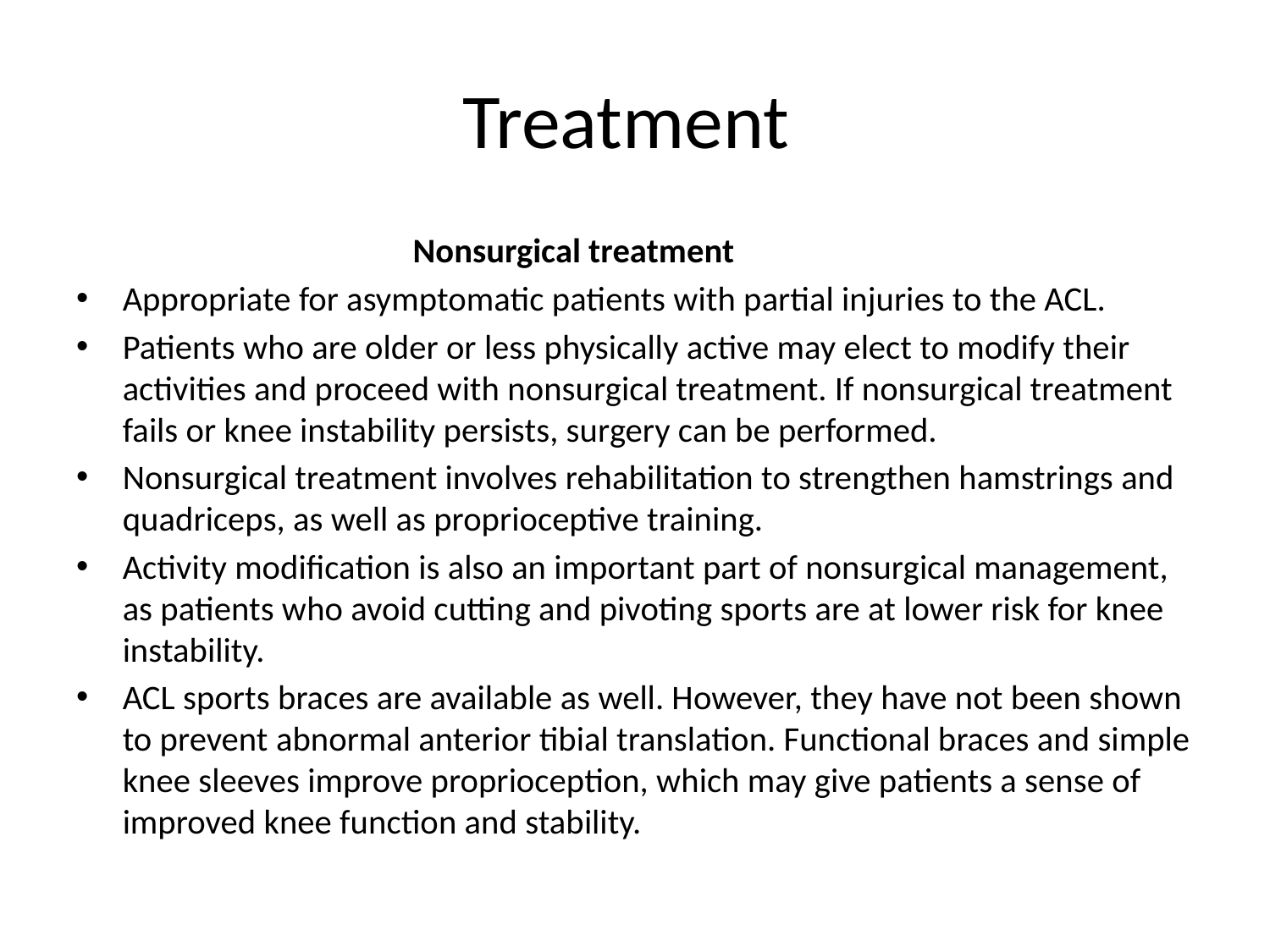

# Treatment
                                           Nonsurgical treatment
Appropriate for asymptomatic patients with partial injuries to the ACL.
Patients who are older or less physically active may elect to modify their activities and proceed with nonsurgical treatment. If nonsurgical treatment fails or knee instability persists, surgery can be performed.
Nonsurgical treatment involves rehabilitation to strengthen hamstrings and quadriceps, as well as proprioceptive training.
Activity modification is also an important part of nonsurgical management, as patients who avoid cutting and pivoting sports are at lower risk for knee instability.
ACL sports braces are available as well. However, they have not been shown to prevent abnormal anterior tibial translation. Functional braces and simple knee sleeves improve proprioception, which may give patients a sense of improved knee function and stability.